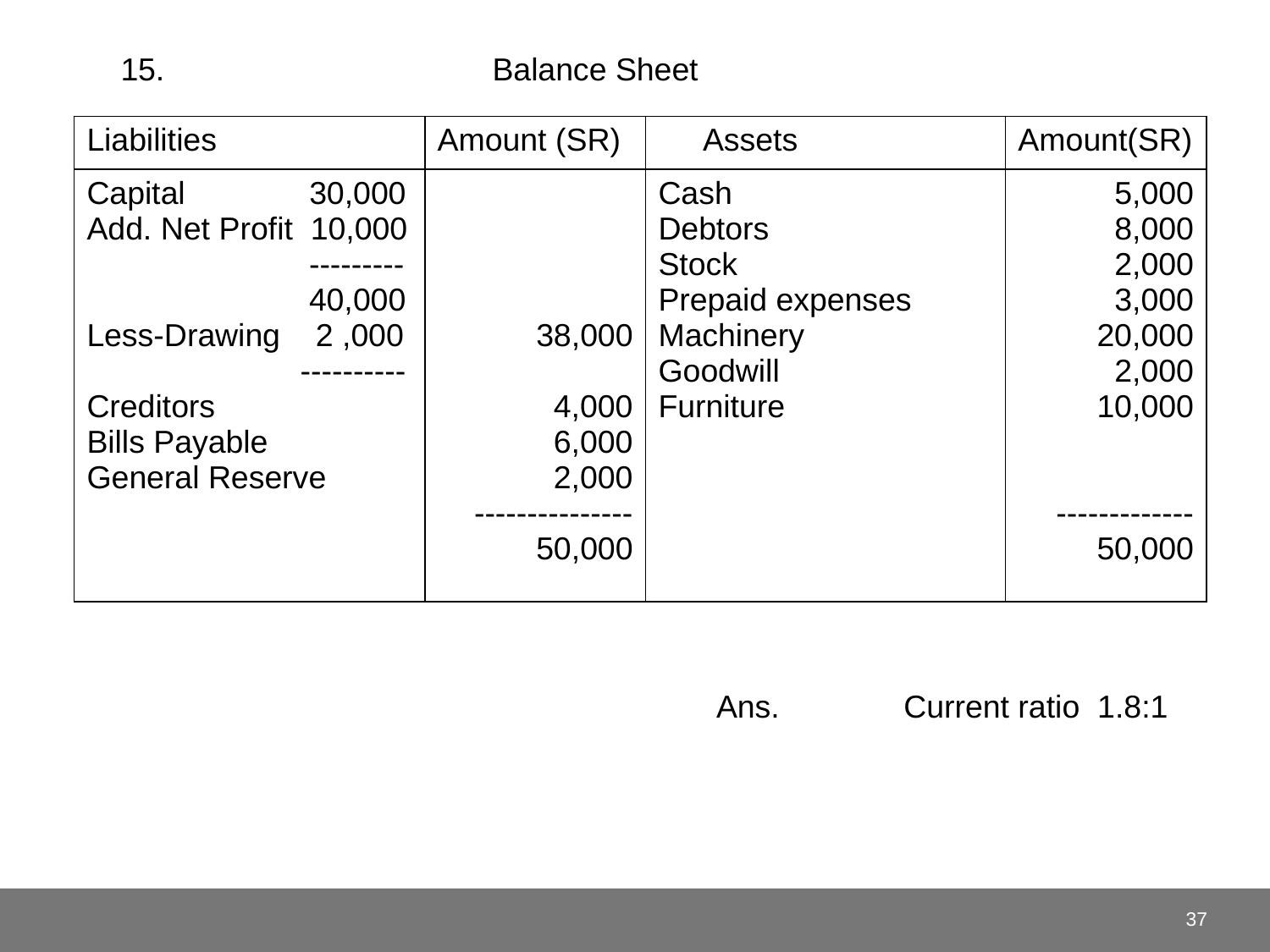

15.                                     Balance Sheet

                                                                   Ans.              Current ratio  1.8:1

| Liabilities | Amount (SR) | Assets | Amount(SR) |
| --- | --- | --- | --- |
| Capital 30,000 Add. Net Profit 10,000 --------- 40,000 Less-Drawing 2 ,000 ---------- Creditors Bills Payable General Reserve | 38,000 4,000 6,000 2,000 --------------- 50,000 | Cash Debtors Stock Prepaid expenses Machinery Goodwill Furniture | 5,000 8,000 2,000 3,000 20,000 2,000 10,000 ------------- 50,000 |

37